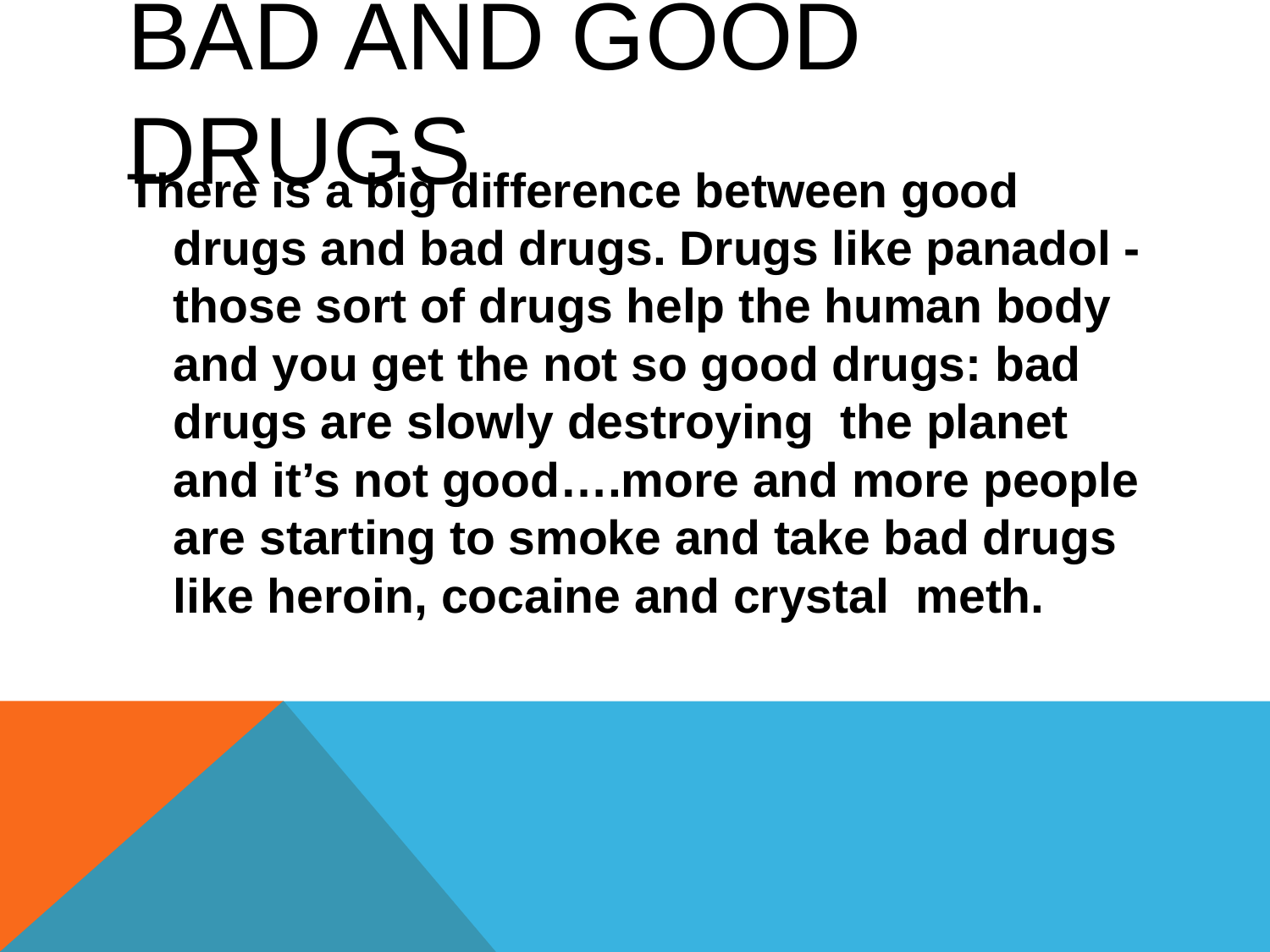

# Bad and good drugs
There is a big difference between good drugs and bad drugs. Drugs like panadol - those sort of drugs help the human body and you get the not so good drugs: bad drugs are slowly destroying  the planet and it’s not good….more and more people are starting to smoke and take bad drugs like heroin, cocaine and crystal  meth.